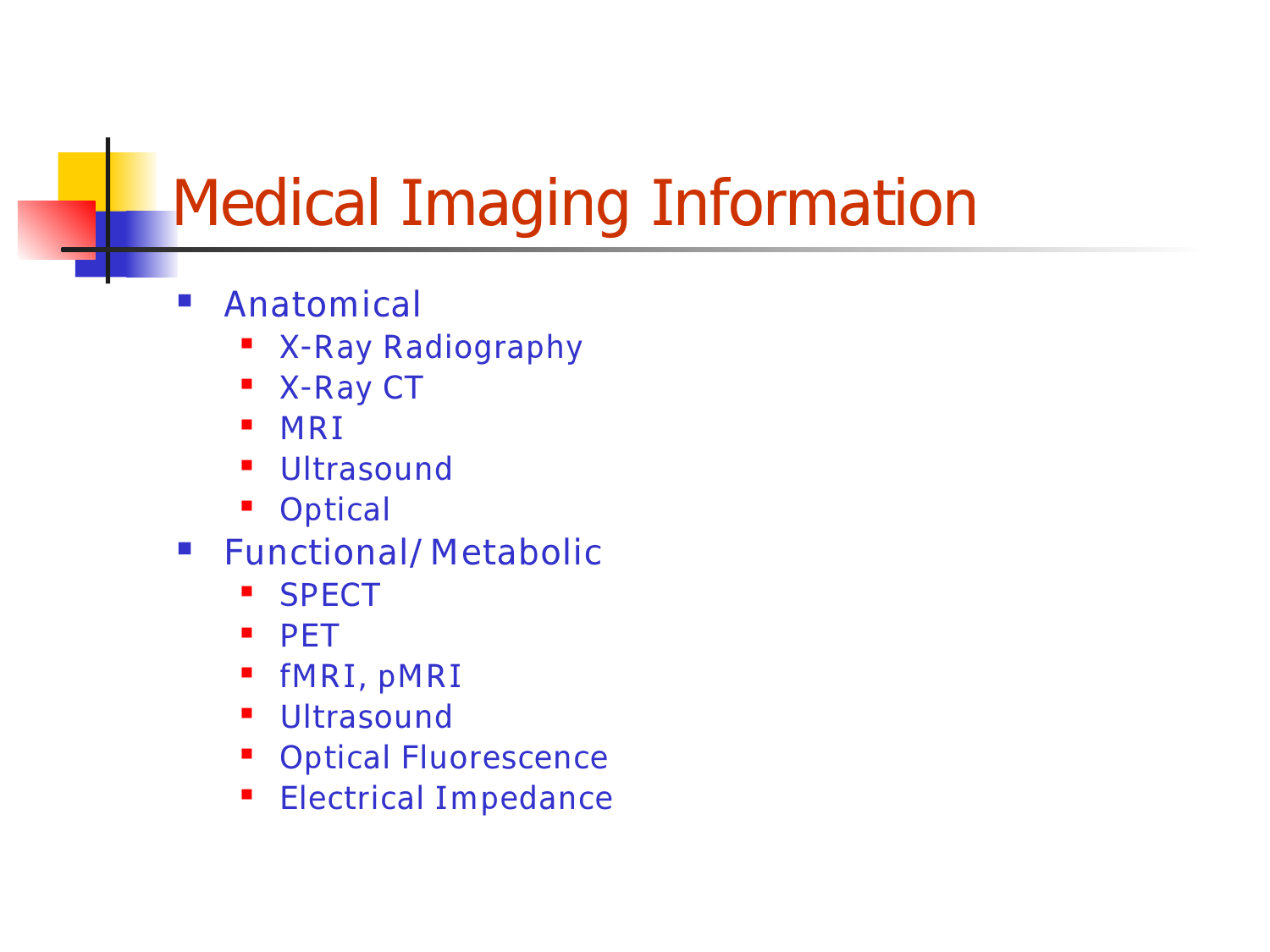

# Medical Imaging Information
Anatomical
X-Ray Radiography
X-Ray CT
MRI
Ultrasound
Optical
Functional/Metabolic
SPECT
PET
fMRI, pMRI
Ultrasound
Optical Fluorescence
Electrical Impedance